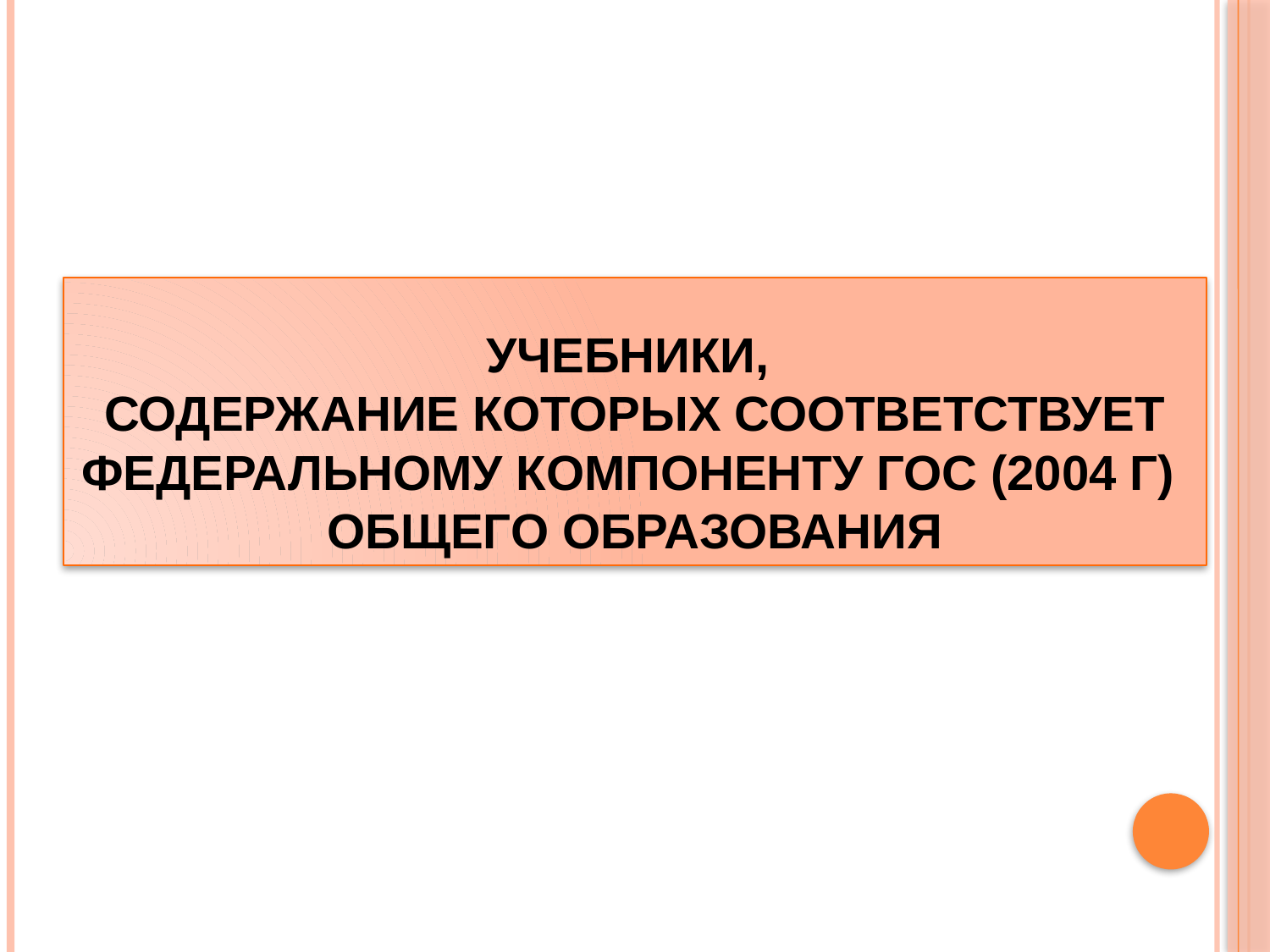

# Учебники, содержание которых соответствует федеральному компоненту ГОС (2004 г) общего образования